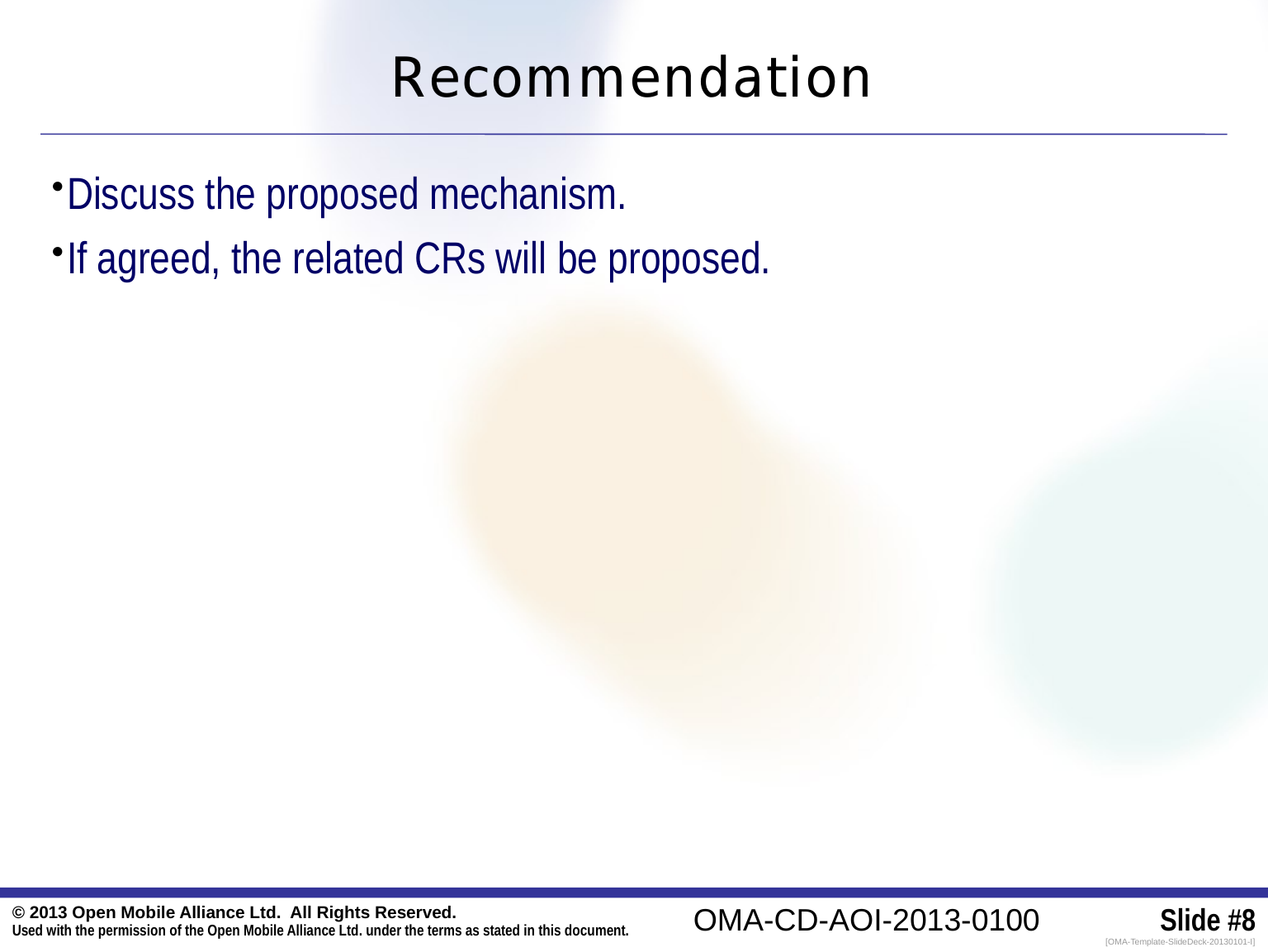

# Recommendation
Discuss the proposed mechanism.
If agreed, the related CRs will be proposed.